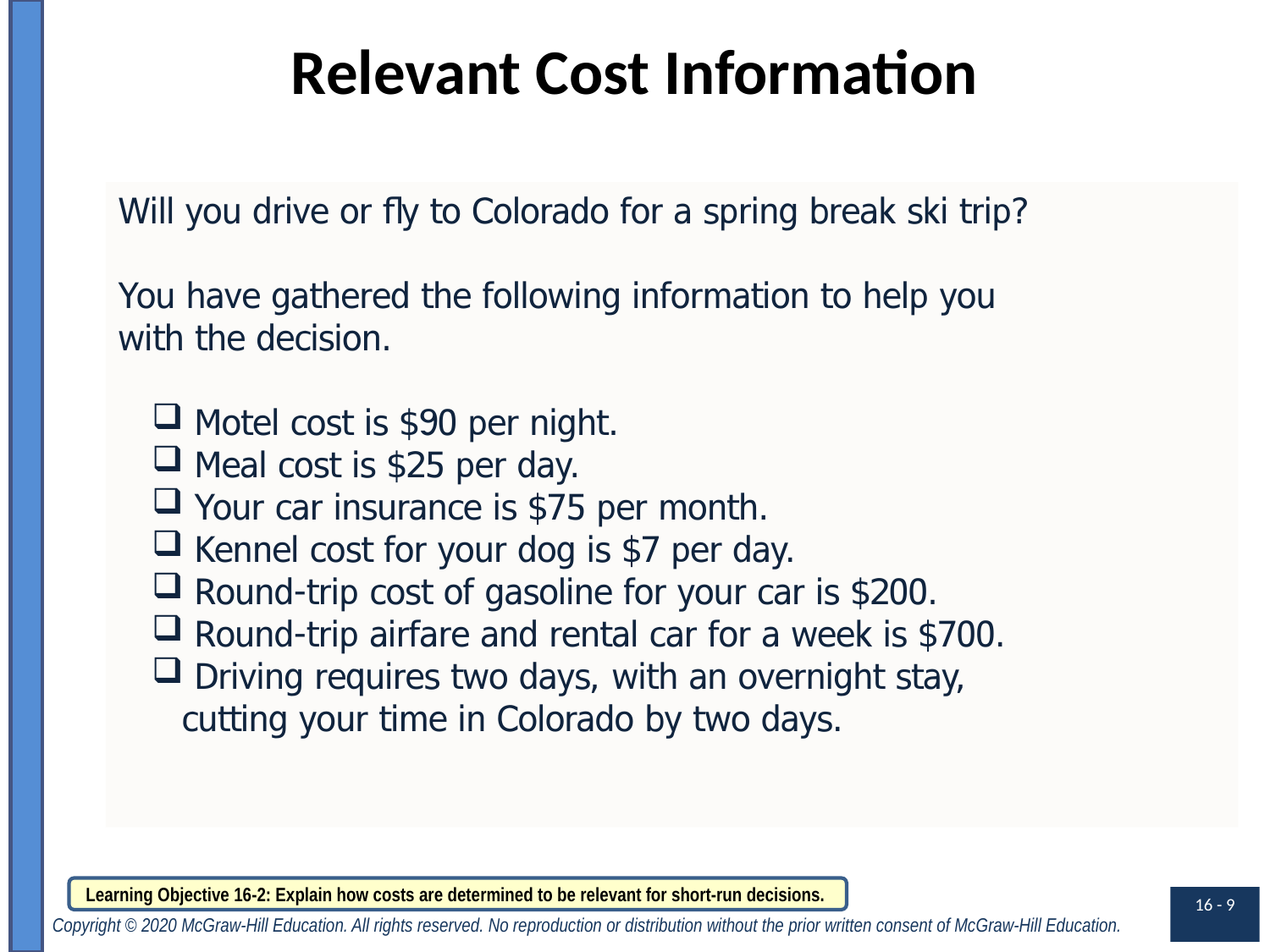

# Relevant Cost Information
Will you drive or fly to Colorado for a spring break ski trip?

You have gathered the following information to help you
with the decision.
 Motel cost is $90 per night.
 Meal cost is $25 per day.
 Your car insurance is $75 per month.
 Kennel cost for your dog is $7 per day.
 Round-trip cost of gasoline for your car is $200.
 Round-trip airfare and rental car for a week is $700.
 Driving requires two days, with an overnight stay,
cutting your time in Colorado by two days.

Learning Objective 16-2: Explain how costs are determined to be relevant for short-run decisions.